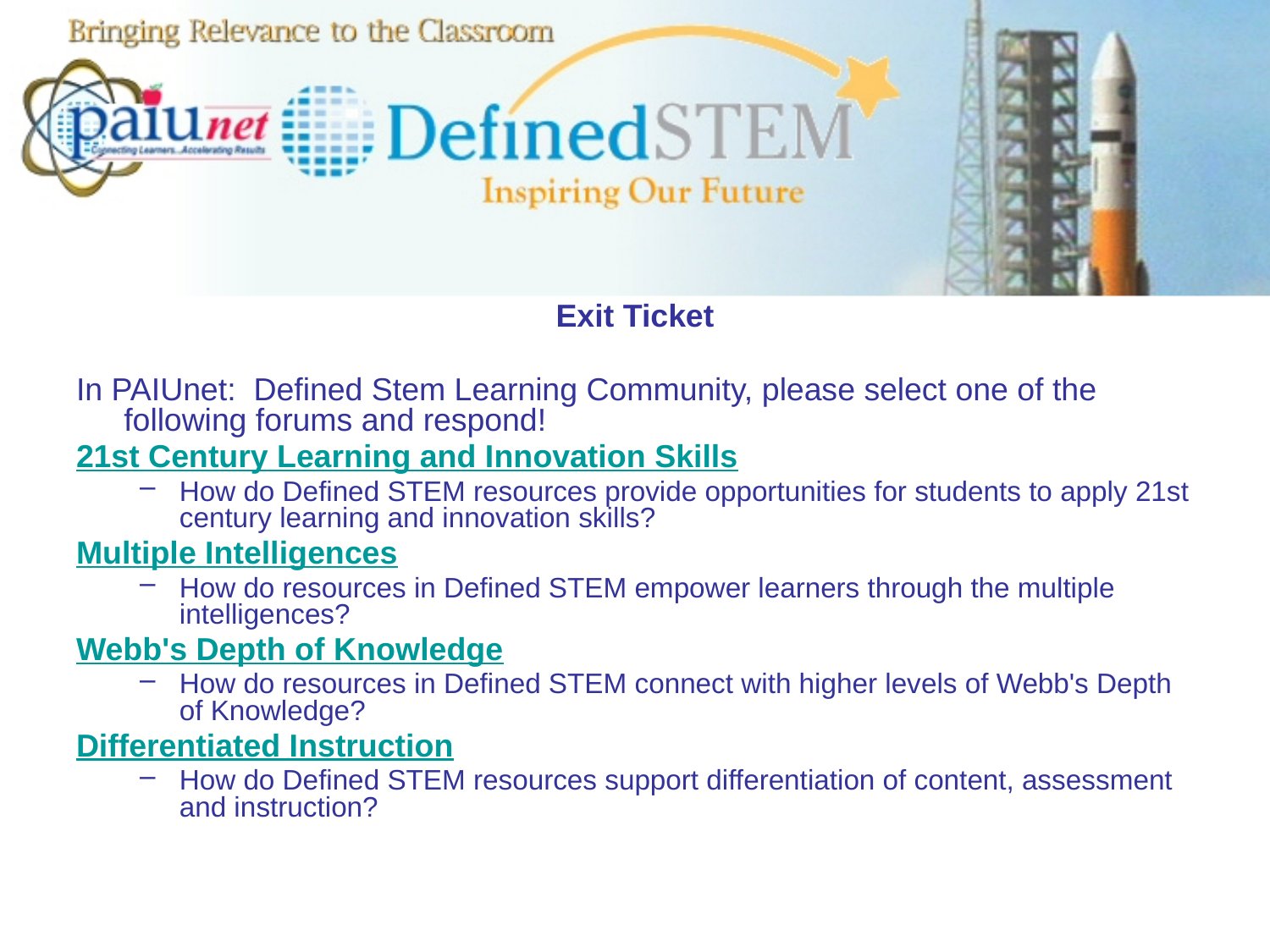

#
Exit Ticket

In PAIUnet:  Defined Stem Learning Community, please select one of the following forums and respond!
21st Century Learning and Innovation Skills
How do Defined STEM resources provide opportunities for students to apply 21st century learning and innovation skills?
Multiple Intelligences
How do resources in Defined STEM empower learners through the multiple intelligences?
Webb's Depth of Knowledge
How do resources in Defined STEM connect with higher levels of Webb's Depth of Knowledge?
Differentiated Instruction
How do Defined STEM resources support differentiation of content, assessment and instruction?